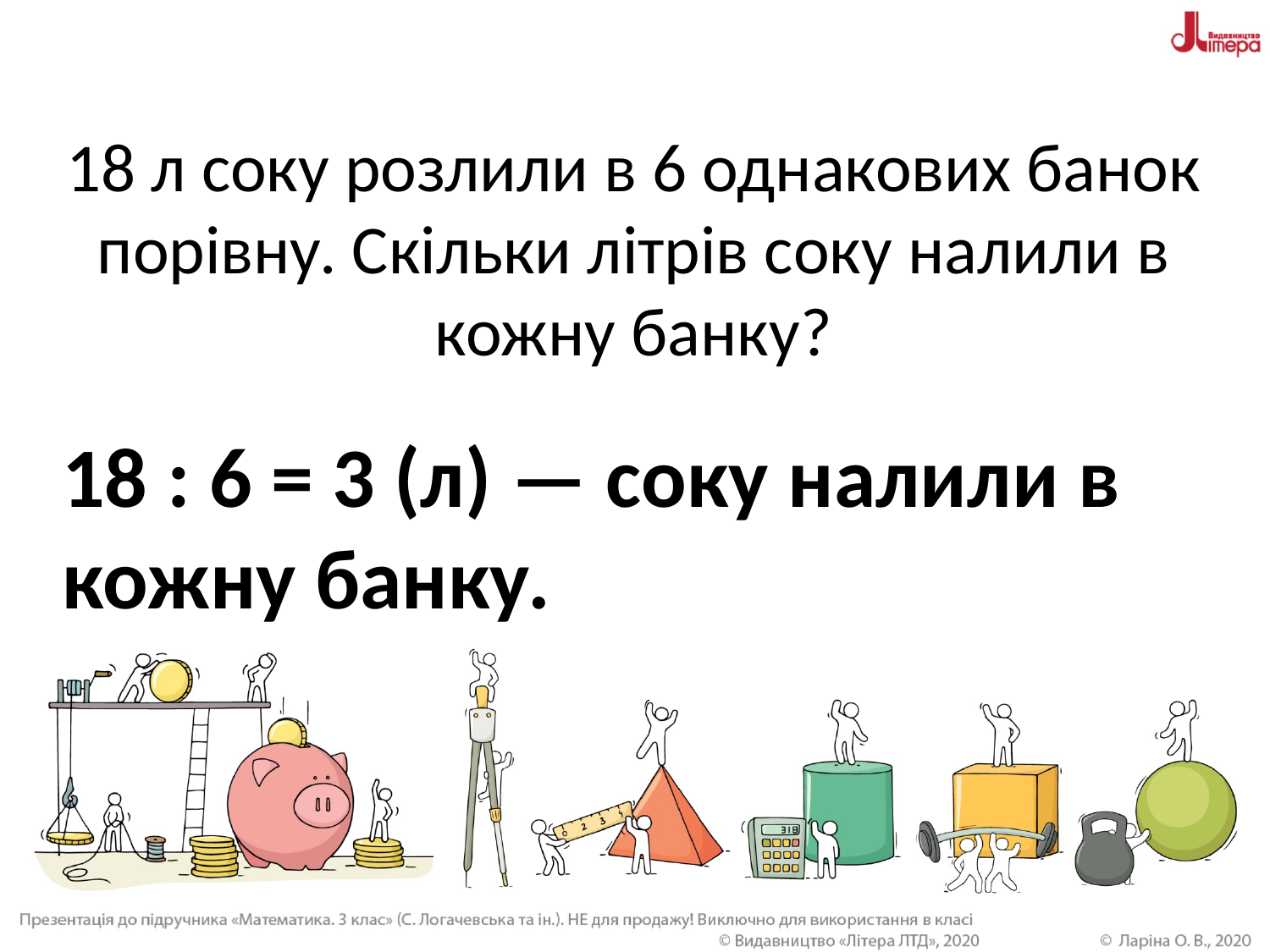

# 18 л соку розлили в 6 однакових банок порівну. Скільки літрів соку налили в кожну банку?
18 : 6 = 3 (л) — соку налили в кожну банку.